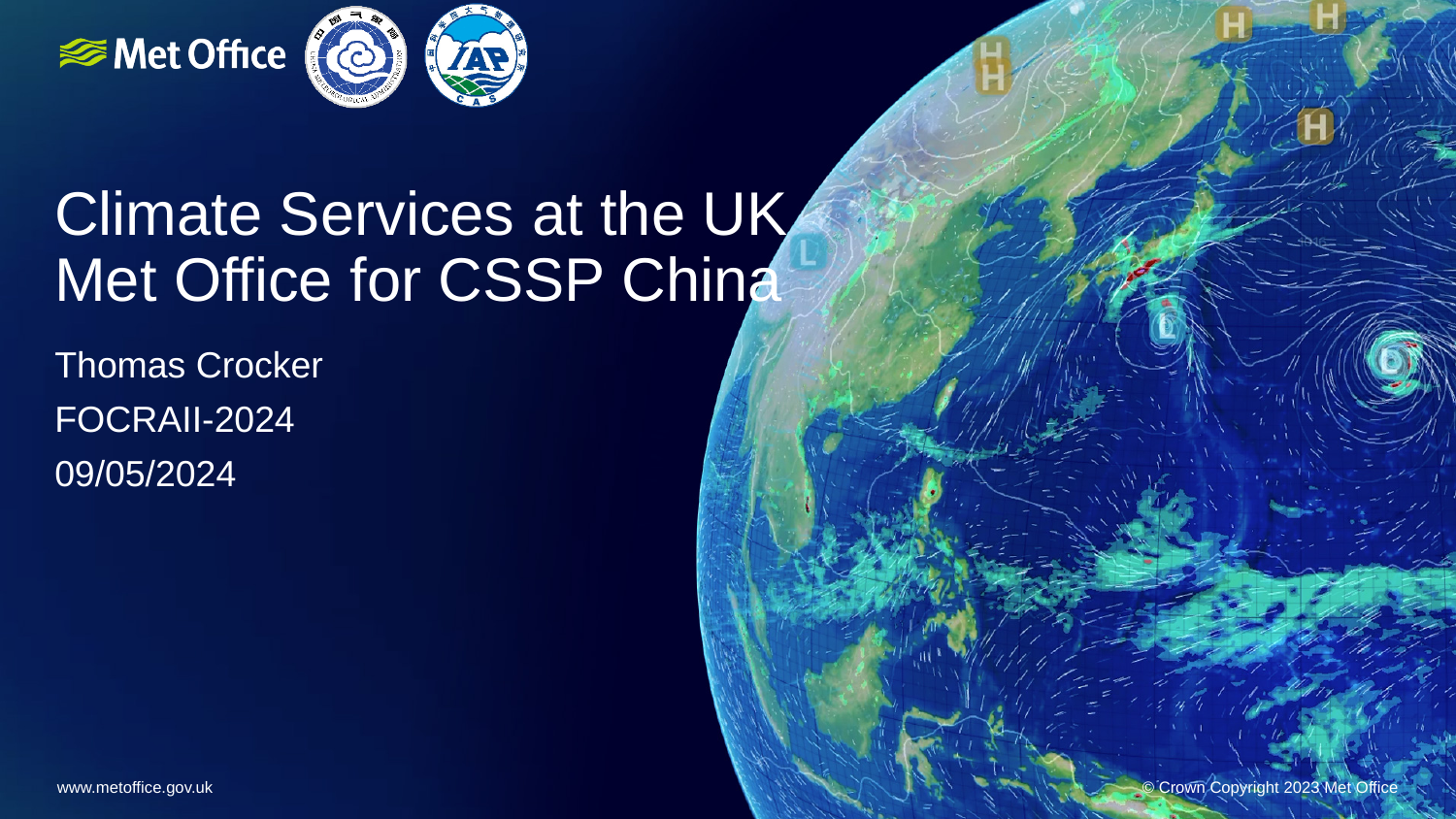

# Climate Services at the UK Met Office for CSSP China
Thomas Crocker
FOCRAII-2024
09/05/2024